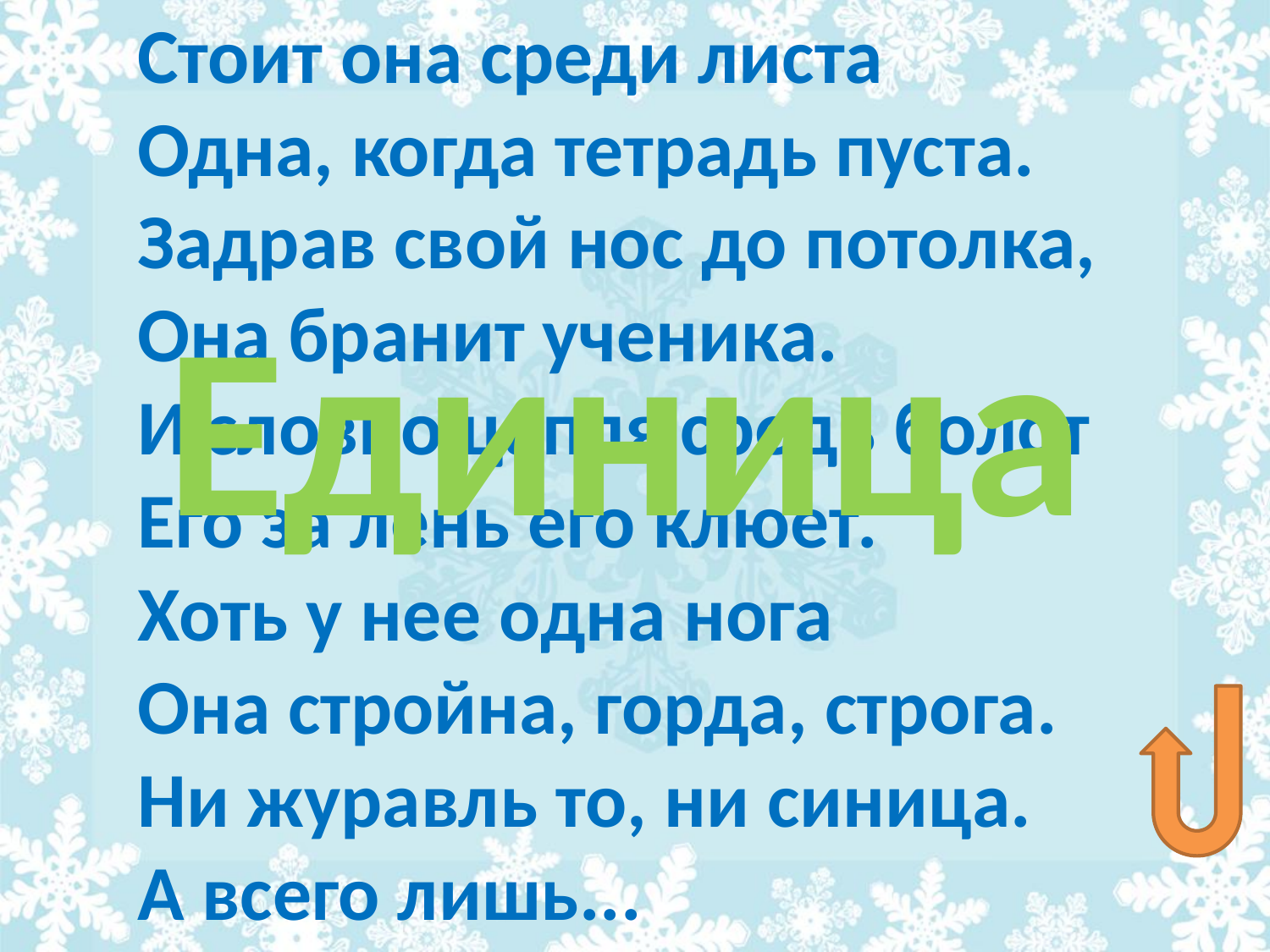

Стоит она среди листа
Одна, когда тетрадь пуста.
Задрав свой нос до потолка,
Она бранит ученика.
И словно цапля средь болот
Его за лень его клюет.
Хоть у нее одна нога
Она стройна, горда, строга.
Ни журавль то, ни синица.
А всего лишь...
Единица